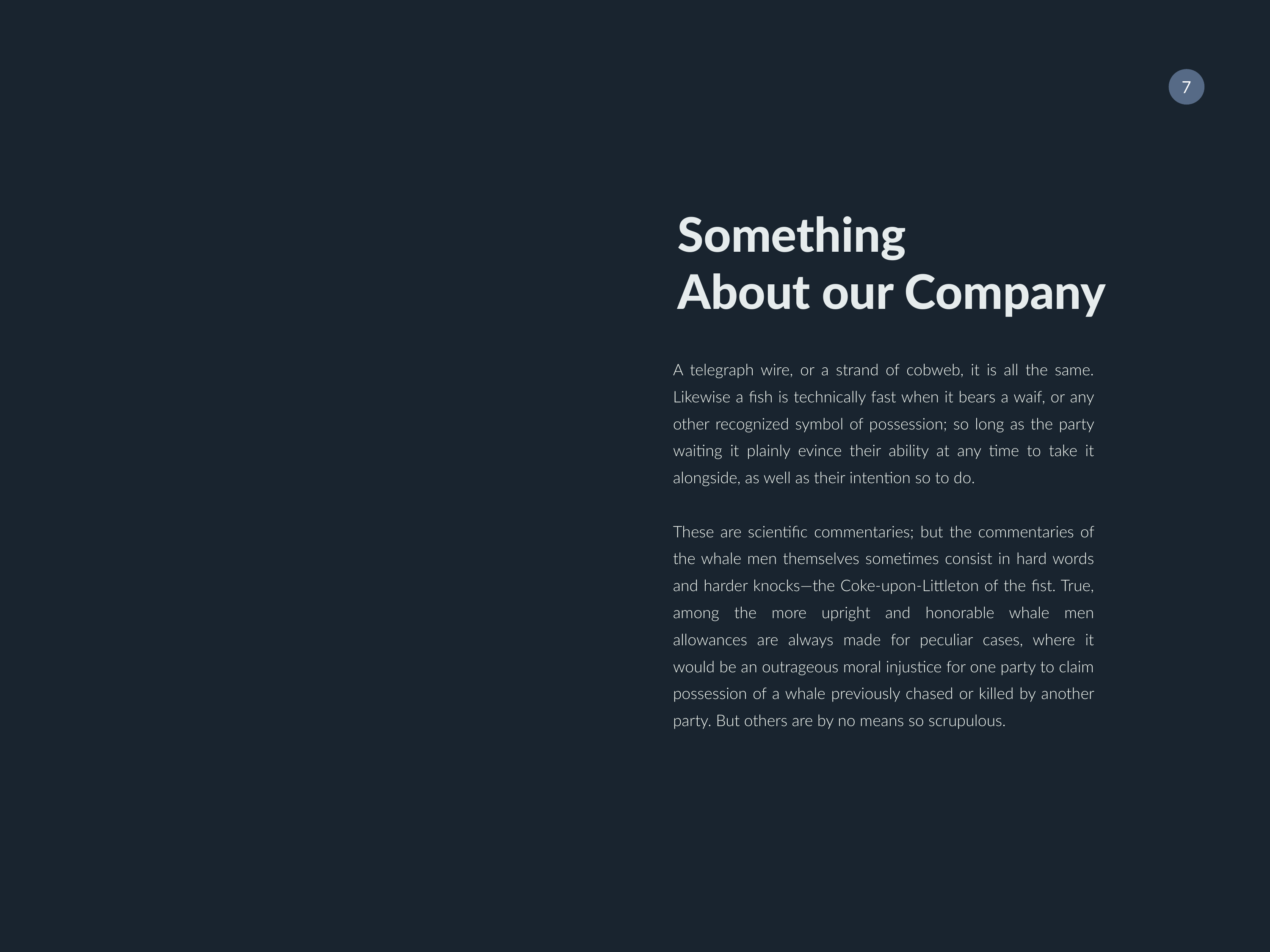

Something
About our Company

A telegraph wire, or a strand of cobweb, it is all the same. Likewise a fish is technically fast when it bears a waif, or any other recognized symbol of possession; so long as the party waiting it plainly evince their ability at any time to take it alongside, as well as their intention so to do.

These are scientific commentaries; but the commentaries of the whale men themselves sometimes consist in hard words and harder knocks—the Coke-upon-Littleton of the fist. True, among the more upright and honorable whale men allowances are always made for peculiar cases, where it would be an outrageous moral injustice for one party to claim possession of a whale previously chased or killed by another party. But others are by no means so scrupulous.